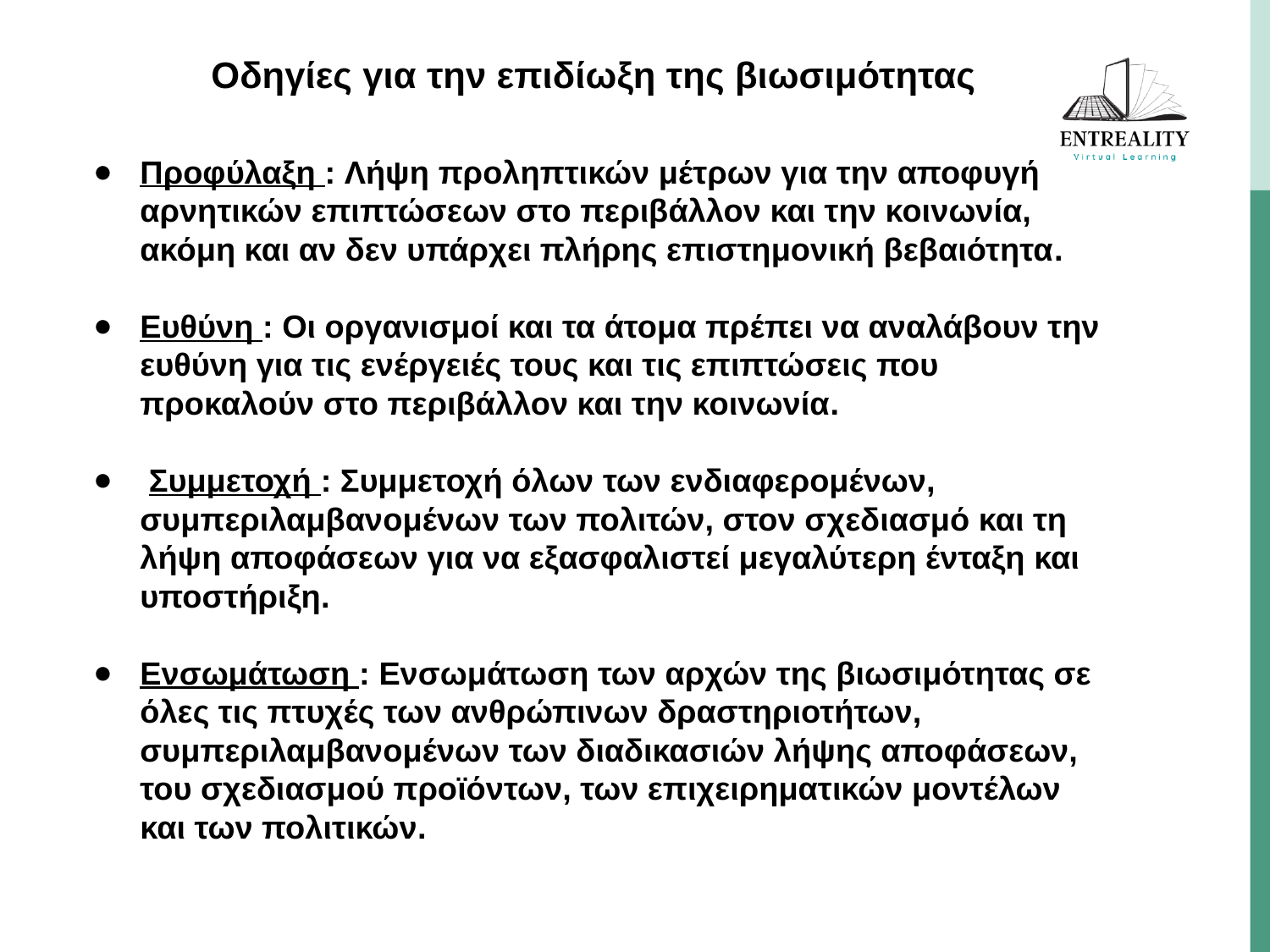

Οδηγίες για την επιδίωξη της βιωσιμότητας

Προφύλαξη : Λήψη προληπτικών μέτρων για την αποφυγή αρνητικών επιπτώσεων στο περιβάλλον και την κοινωνία, ακόμη και αν δεν υπάρχει πλήρης επιστημονική βεβαιότητα.
Ευθύνη : Οι οργανισμοί και τα άτομα πρέπει να αναλάβουν την ευθύνη για τις ενέργειές τους και τις επιπτώσεις που προκαλούν στο περιβάλλον και την κοινωνία.
 Συμμετοχή : Συμμετοχή όλων των ενδιαφερομένων, συμπεριλαμβανομένων των πολιτών, στον σχεδιασμό και τη λήψη αποφάσεων για να εξασφαλιστεί μεγαλύτερη ένταξη και υποστήριξη.
Ενσωμάτωση : Ενσωμάτωση των αρχών της βιωσιμότητας σε όλες τις πτυχές των ανθρώπινων δραστηριοτήτων, συμπεριλαμβανομένων των διαδικασιών λήψης αποφάσεων, του σχεδιασμού προϊόντων, των επιχειρηματικών μοντέλων και των πολιτικών.